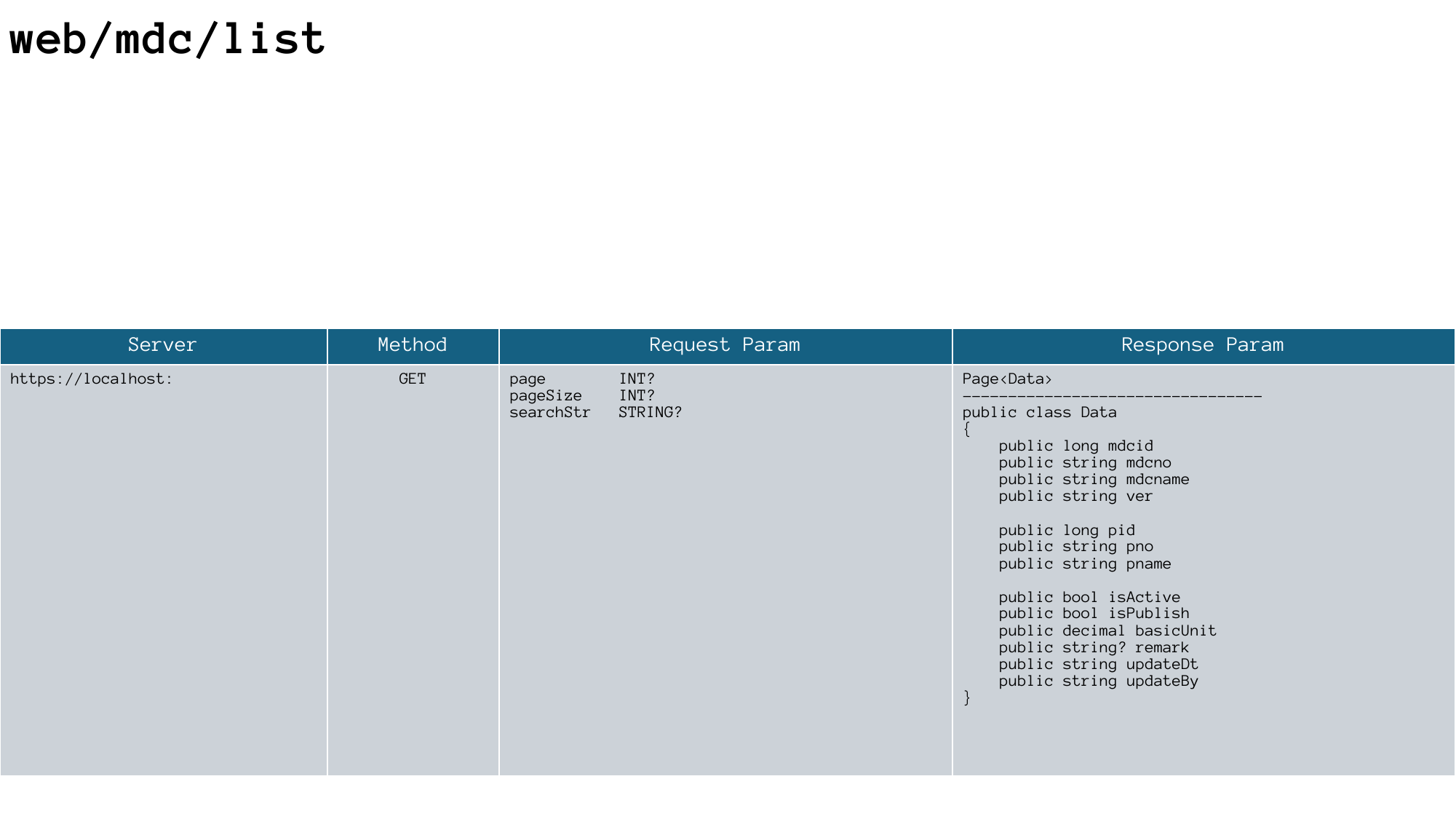

web/mdc/list
| Server | Method | Request Param | Response Param |
| --- | --- | --- | --- |
| https://localhost: | GET | page INT? pageSize INT? searchStr STRING? | Page<Data> --------------------------------- public class Data { public long mdcid public string mdcno public string mdcname public string ver public long pid public string pno public string pname public bool isActive public bool isPublish public decimal basicUnit public string? remark public string updateDt public string updateBy } |